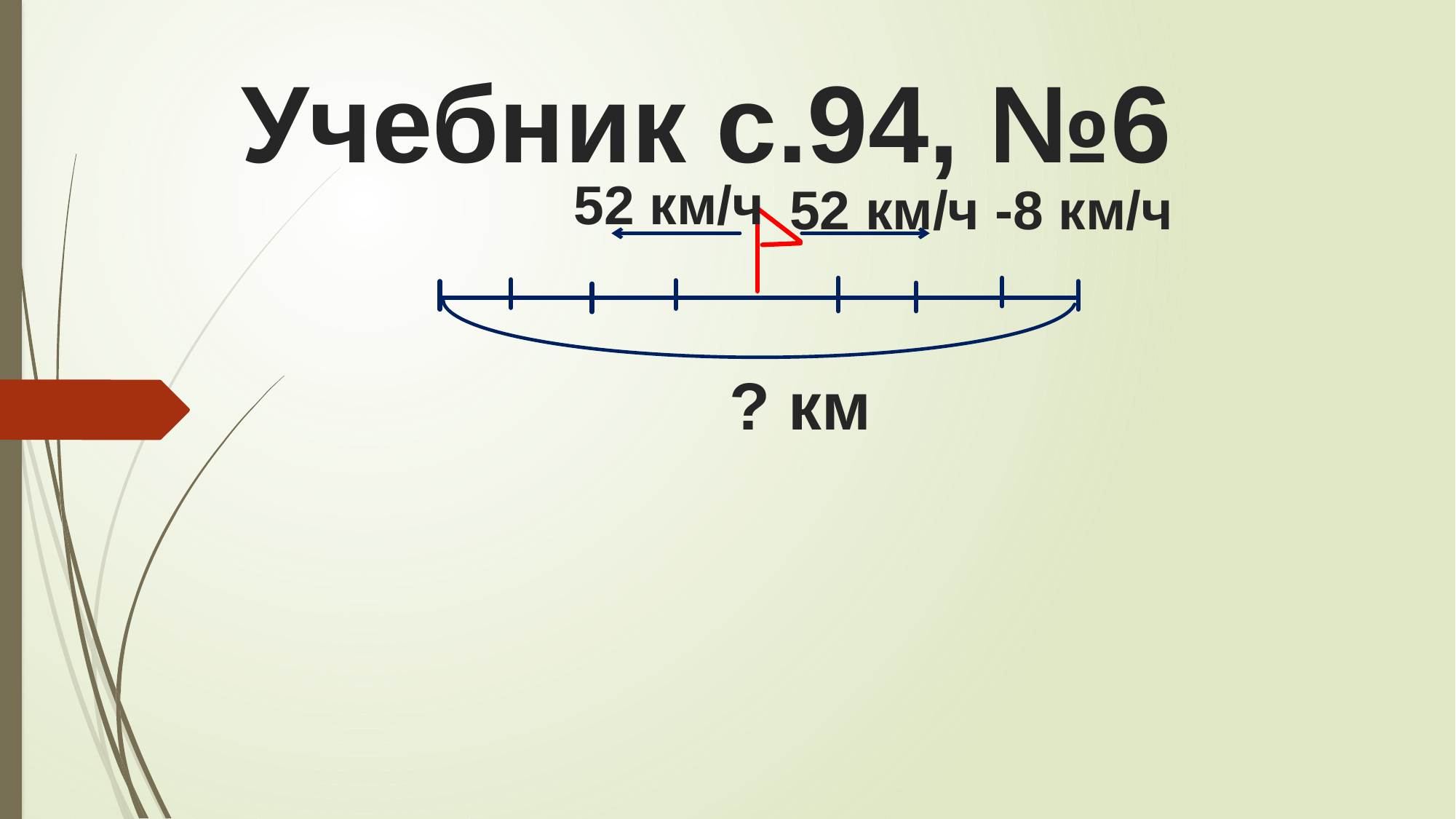

# Учебник с.94, №6
52 км/ч
52 км/ч -8 км/ч
? км